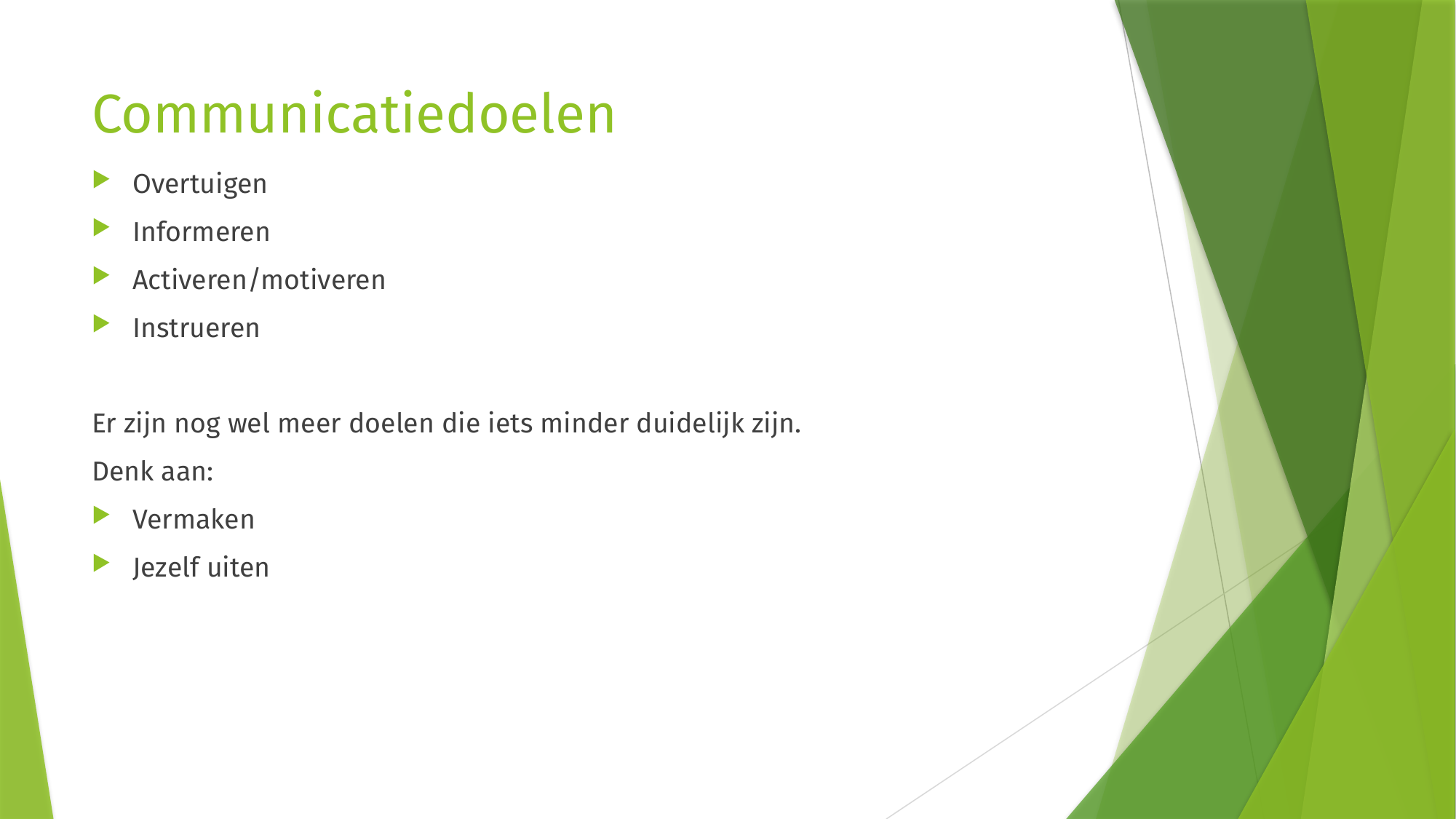

# Communicatiedoelen
Overtuigen
Informeren
Activeren/motiveren
Instrueren

Er zijn nog wel meer doelen die iets minder duidelijk zijn.
Denk aan:
Vermaken
Jezelf uiten